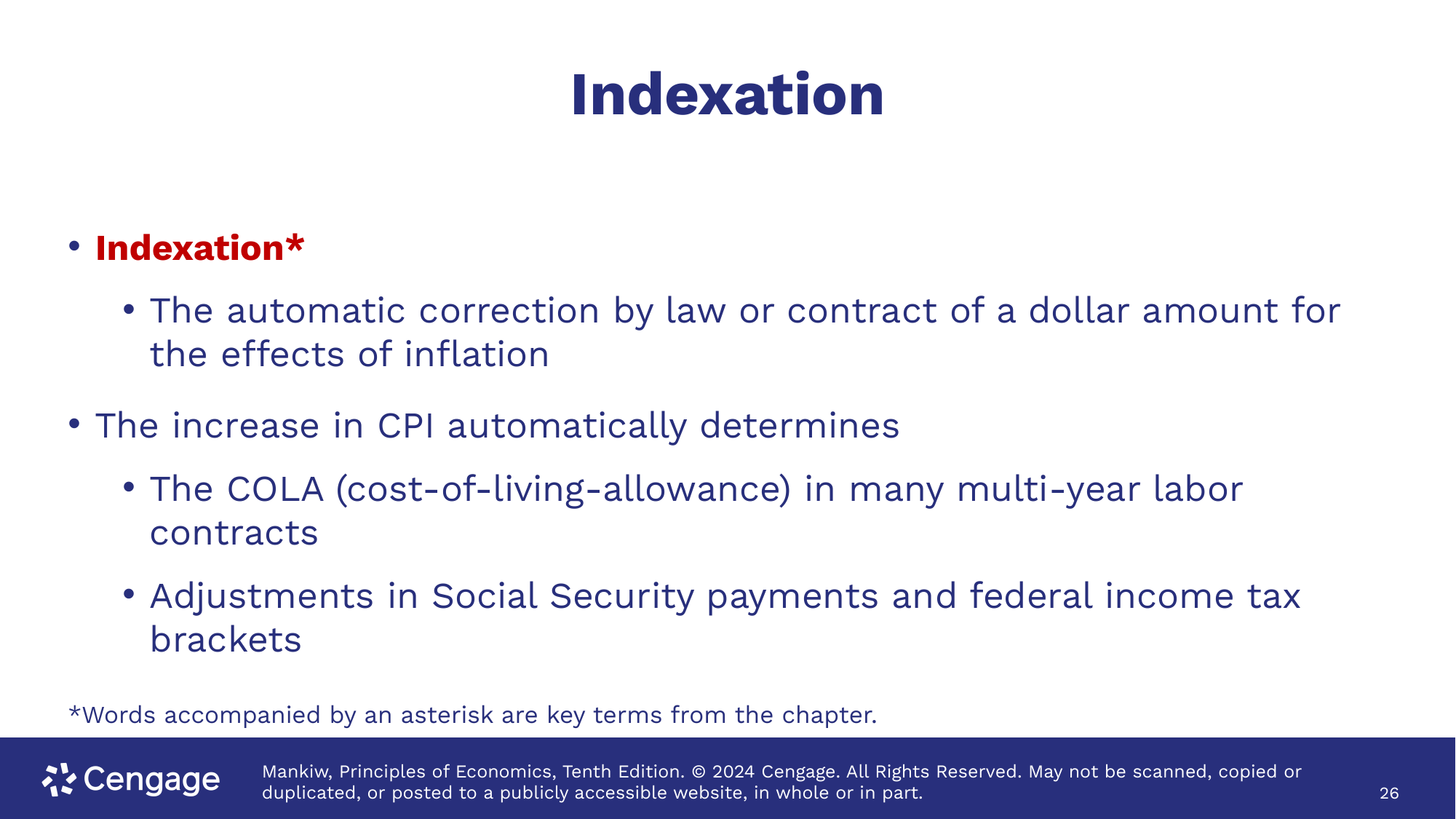

# Indexation
Indexation*
The automatic correction by law or contract of a dollar amount for the effects of inflation
The increase in CPI automatically determines
The COLA (cost-of-living-allowance) in many multi-year labor contracts
Adjustments in Social Security payments and federal income tax brackets
*Words accompanied by an asterisk are key terms from the chapter.